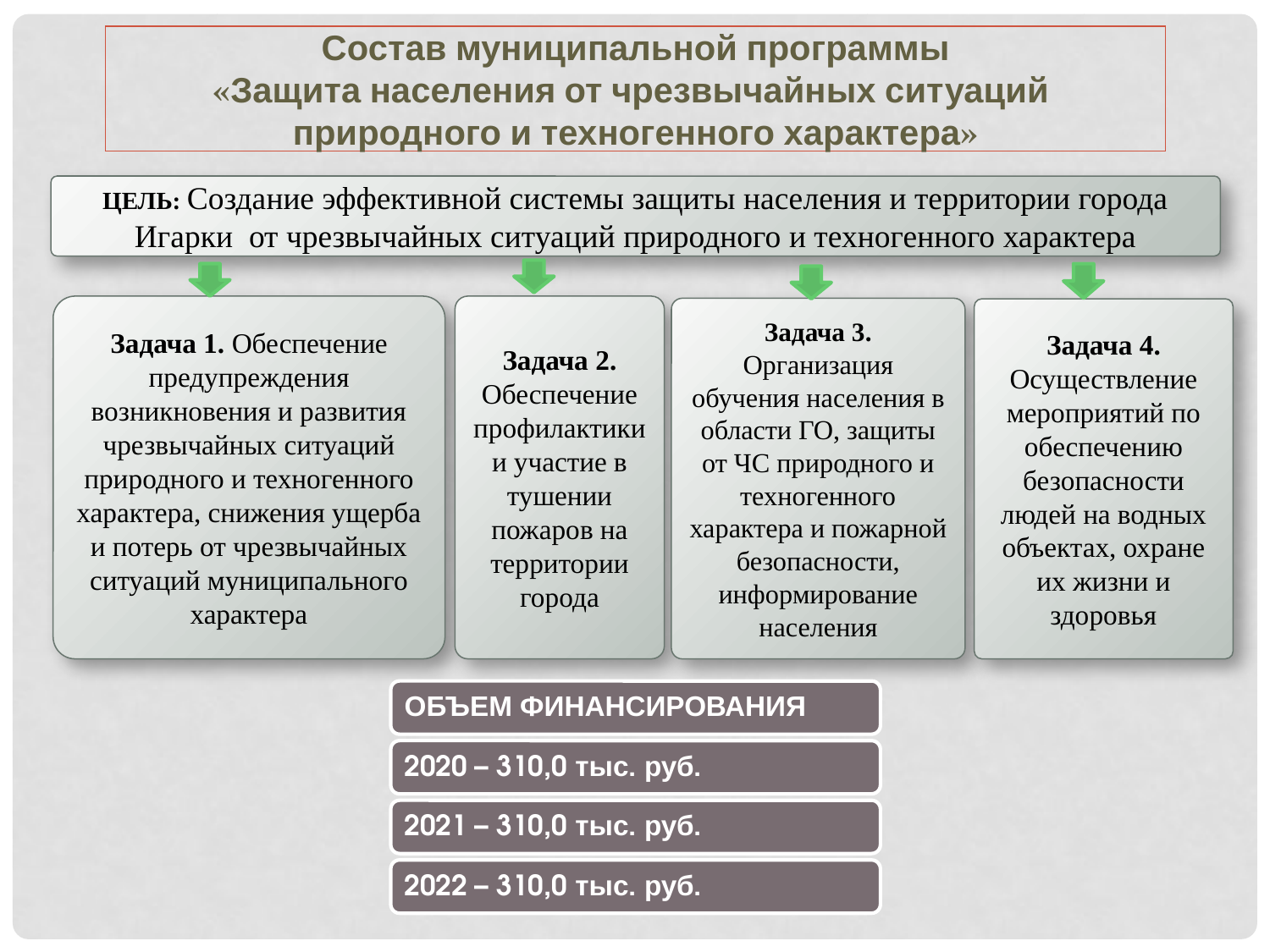

Состав муниципальной программы
«Защита населения от чрезвычайных ситуаций
природного и техногенного характера»
ЦЕЛЬ: Создание эффективной системы защиты населения и территории города Игарки  от чрезвычайных ситуаций природного и техногенного характера

Задача 1. Обеспечение предупреждения возникновения и развития чрезвычайных ситуаций природного и техногенного характера, снижения ущерба и потерь от чрезвычайных ситуаций муниципального характера
Задача 2. Обеспечение профилактики и участие в тушении пожаров на территории города
Задача 3. Организация обучения населения в области ГО, защиты от ЧС природного и техногенного характера и пожарной безопасности, информирование населения
Задача 4. Осуществление мероприятий по обеспечению безопасности людей на водных объектах, охране их жизни и здоровья

ОБЪЕМ ФИНАНСИРОВАНИЯ
2020 – 310,0 тыс. руб.
2021 – 310,0 тыс. руб.
2022 – 310,0 тыс. руб.